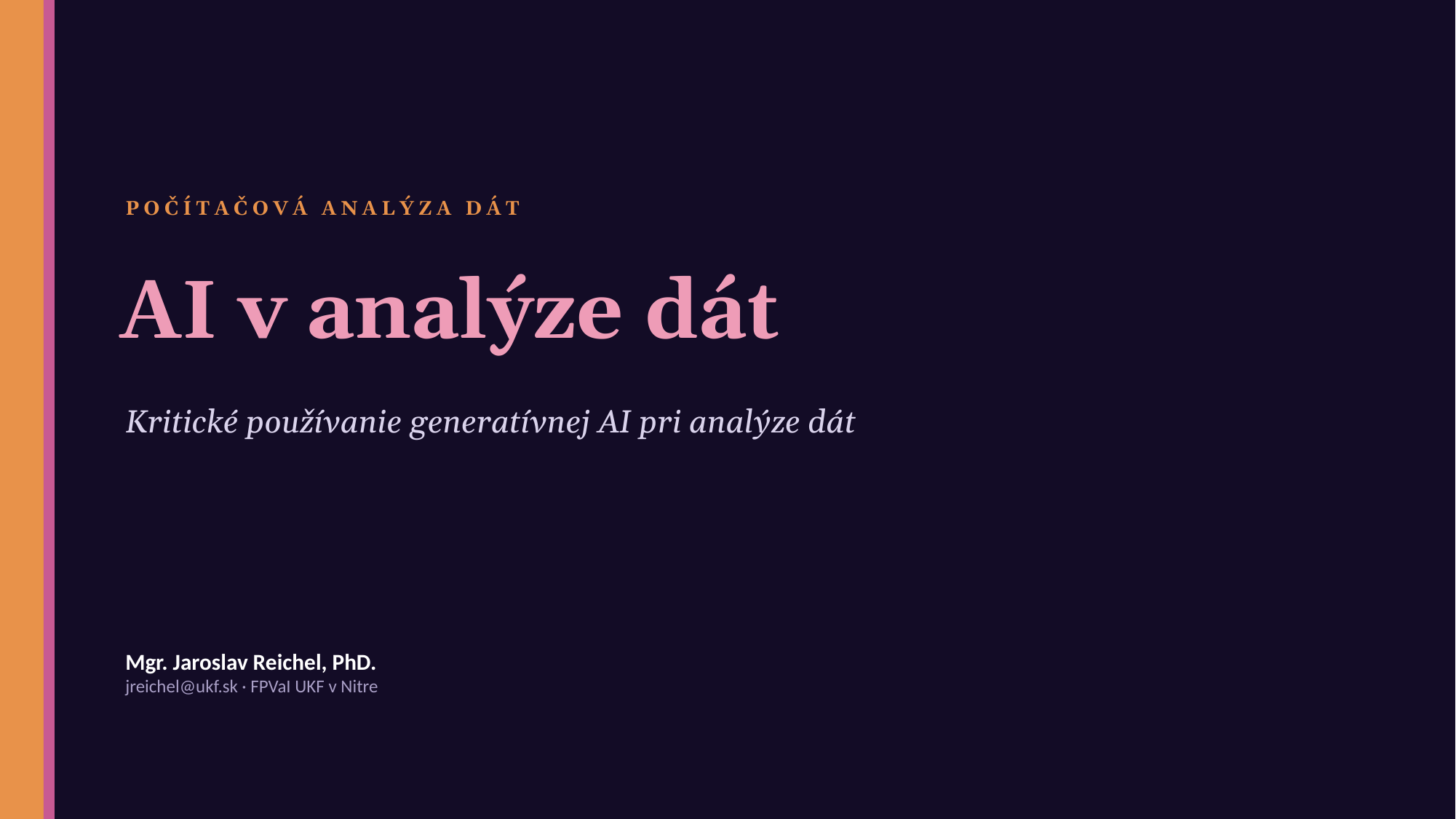

POČÍTAČOVÁ ANALÝZA DÁT
AI v analýze dát
Kritické používanie generatívnej AI pri analýze dát
Mgr. Jaroslav Reichel, PhD.
jreichel@ukf.sk · FPVaI UKF v Nitre